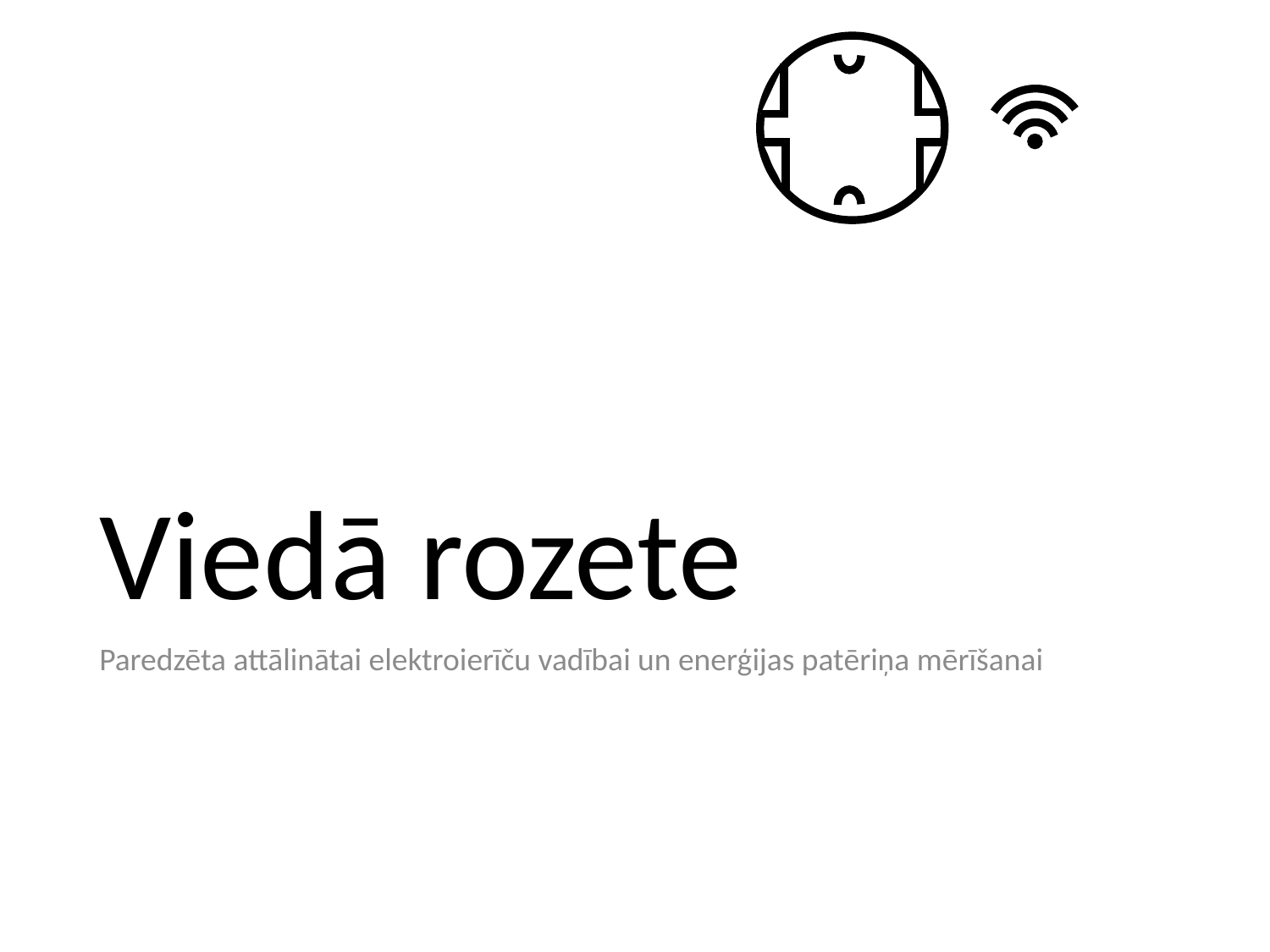

# Viedā rozete
Paredzēta attālinātai elektroierīču vadībai un enerģijas patēriņa mērīšanai